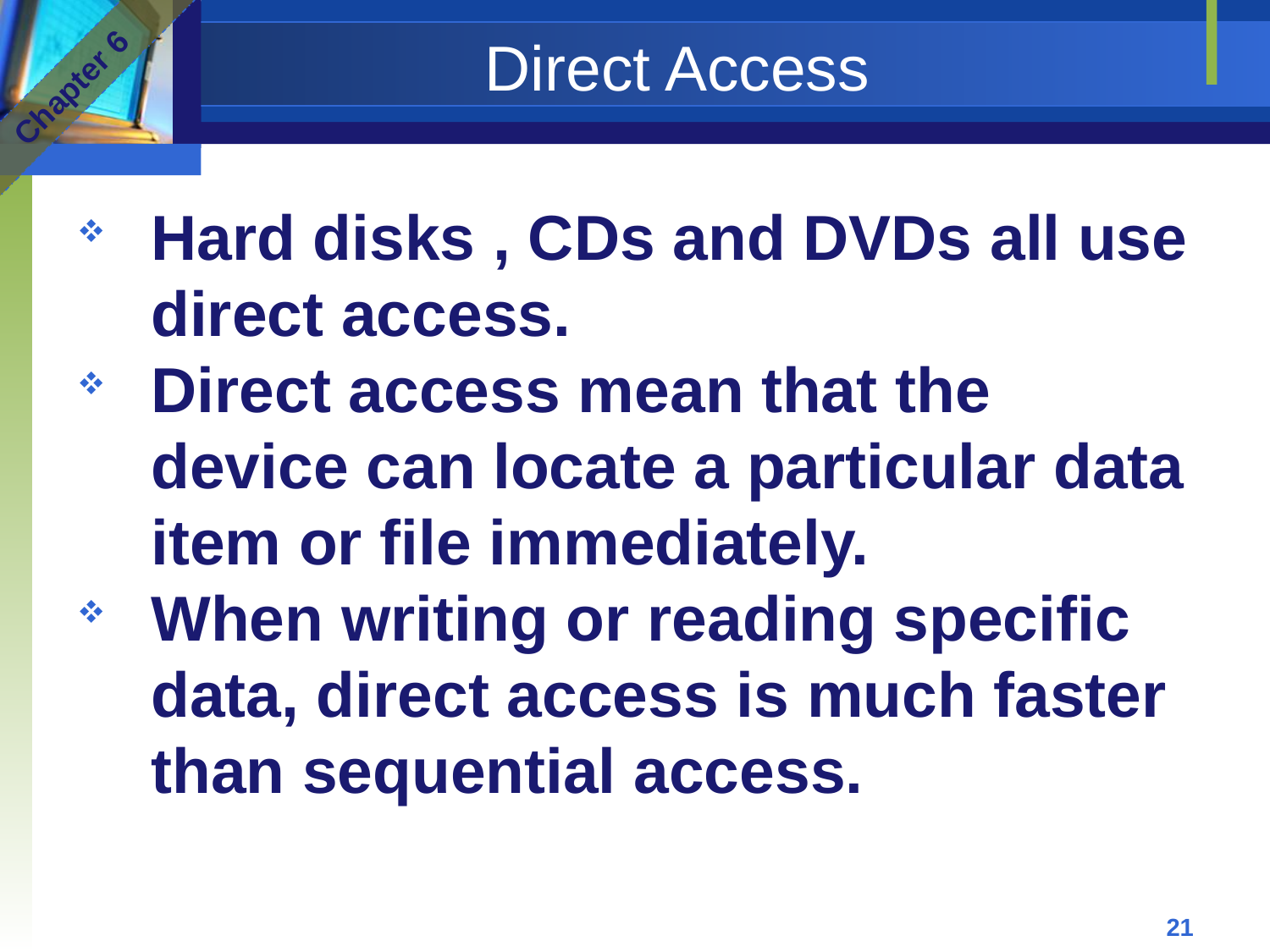

# Direct Access
Chapter 6
Hard disks , CDs and DVDs all use direct access.
Direct access mean that the device can locate a particular data item or file immediately.
When writing or reading specific data, direct access is much faster than sequential access.

21